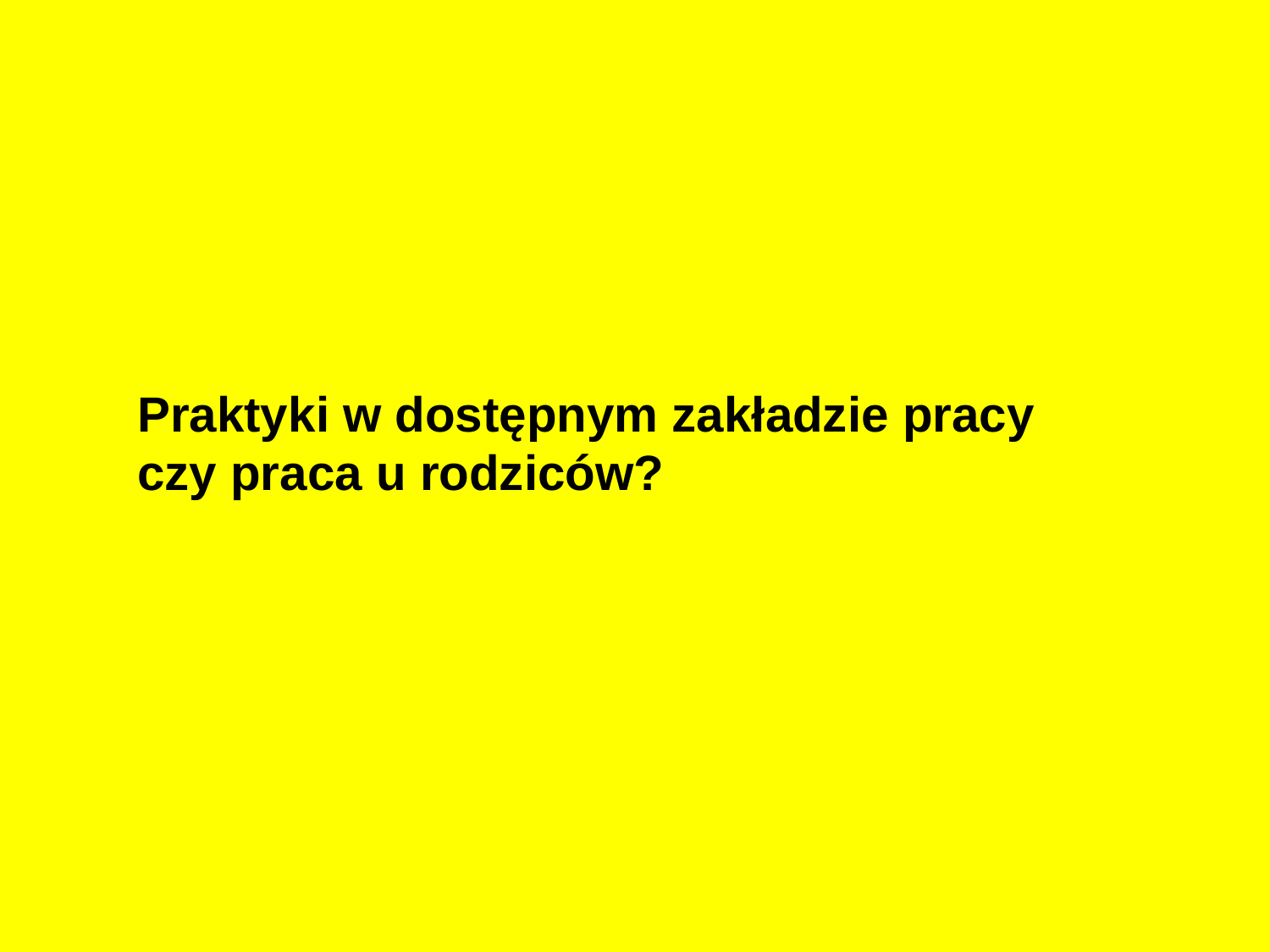

Praktyki w dostępnym zakładzie pracy czy praca u rodziców?